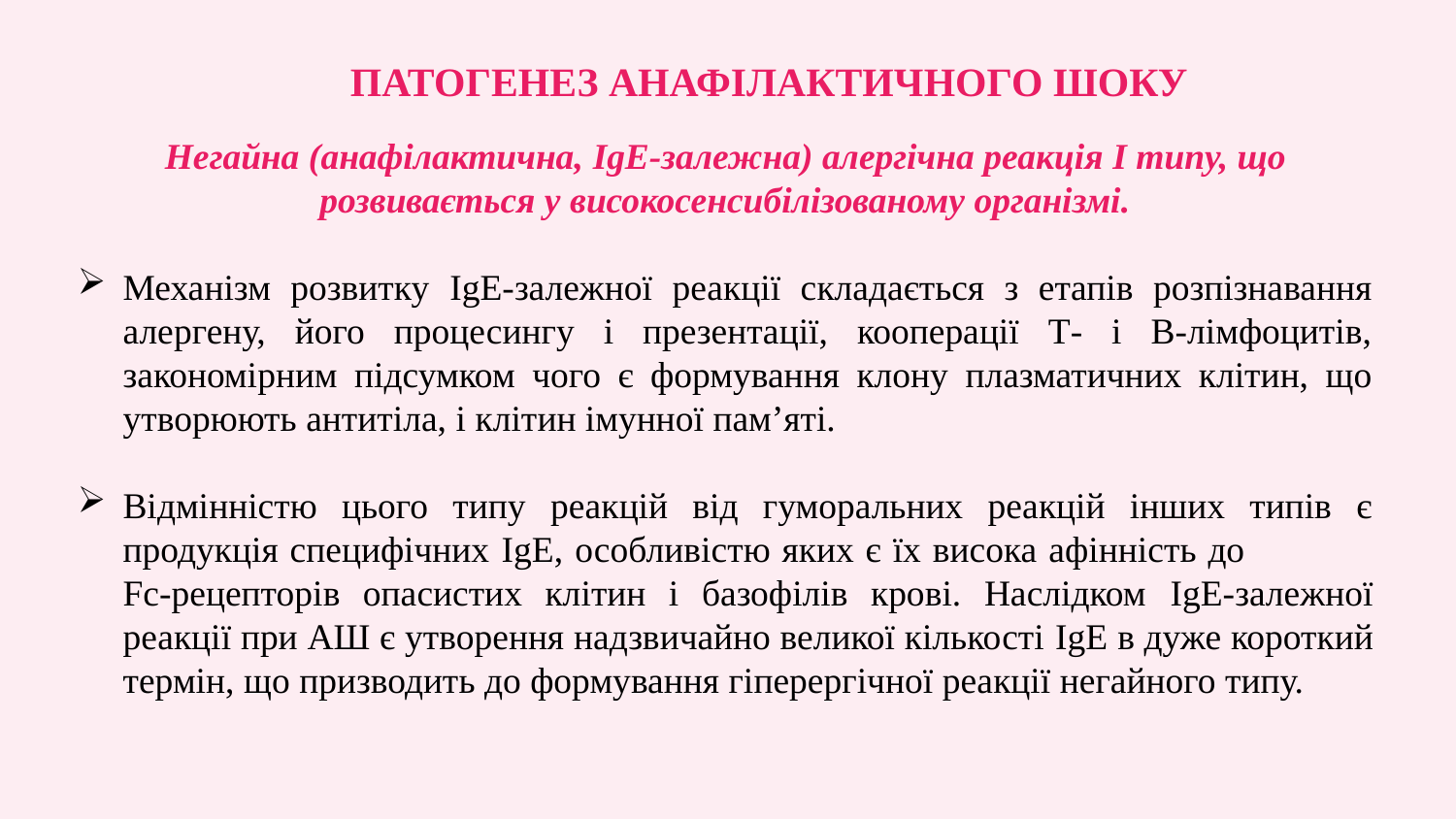

ПАТОГЕНЕЗ АНАФІЛАКТИЧНОГО ШОКУ
Негайна (анафілактична, IgE-залежна) алергічна реакція I типу, що розвивається у високосенсибілізованому організмі.

Механізм розвитку IgE-залежної реакції складається з етапів розпізнавання алергену, його процесингу і презентації, кооперації Т- і В-лімфоцитів, закономірним підсумком чого є формування клону плазматичних клітин, що утворюють антитіла, і клітин імунної пам’яті.

Відмінністю цього типу реакцій від гуморальних реакцій інших типів є продукція специфічних IgE, особливістю яких є їх висока афінність до            Fc-рецепторів опасистих клітин і базофілів крові. Наслідком IgE-залежної реакції при АШ є утворення надзвичайно великої кількості IgE в дуже короткий термін, що призводить до формування гіперергічної реакції негайного типу.